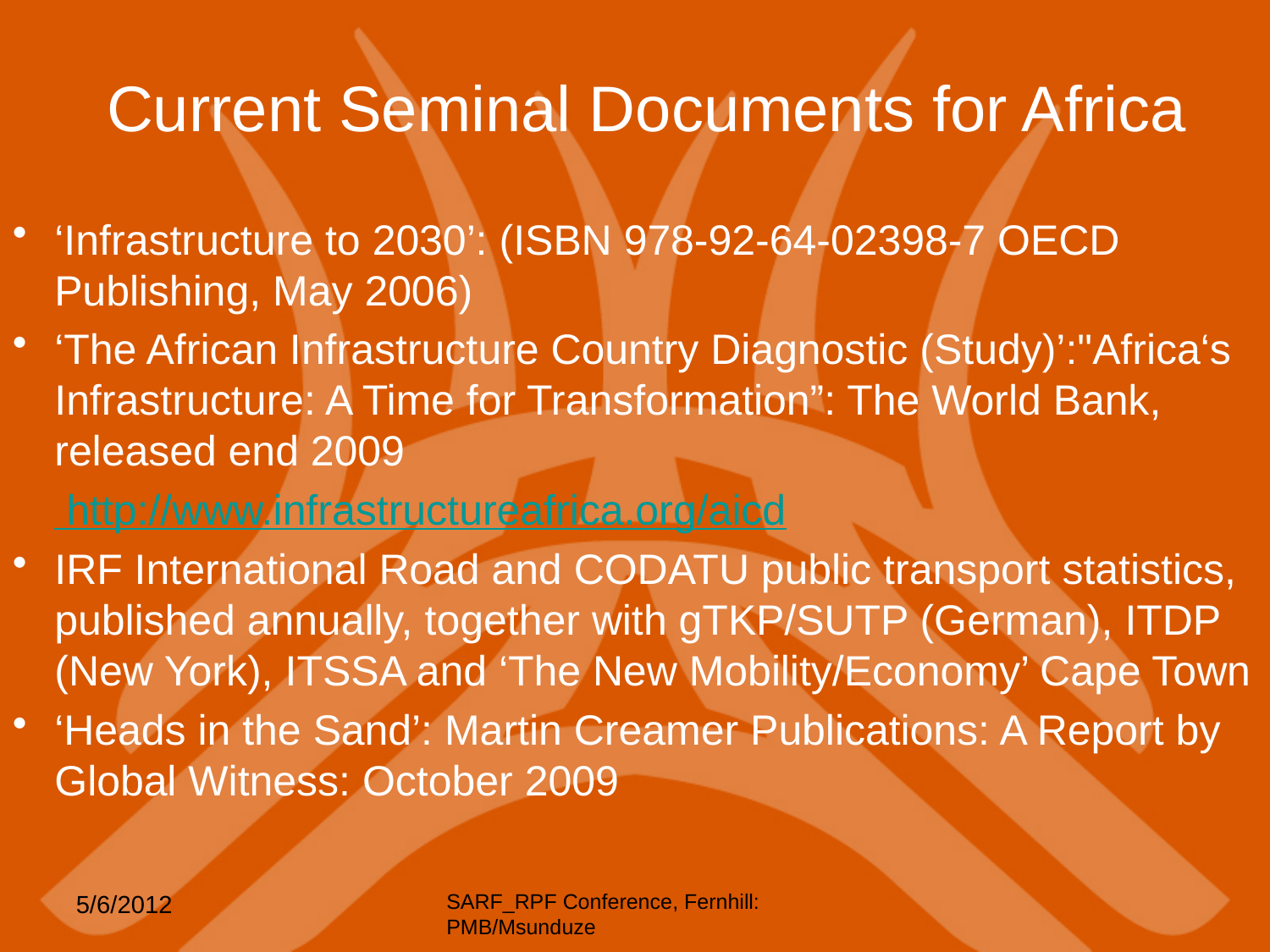

# Current Seminal Documents for Africa
‘Infrastructure to 2030’: (ISBN 978-92-64-02398-7 OECD Publishing, May 2006)
‘The African Infrastructure Country Diagnostic (Study)’:"Africa‘s Infrastructure: A Time for Transformation”: The World Bank, released end 2009
	 http://www.infrastructureafrica.org/aicd
IRF International Road and CODATU public transport statistics, published annually, together with gTKP/SUTP (German), ITDP (New York), ITSSA and ‘The New Mobility/Economy’ Cape Town
‘Heads in the Sand’: Martin Creamer Publications: A Report by Global Witness: October 2009

5/6/2012
SARF_RPF Conference, Fernhill: PMB/Msunduze